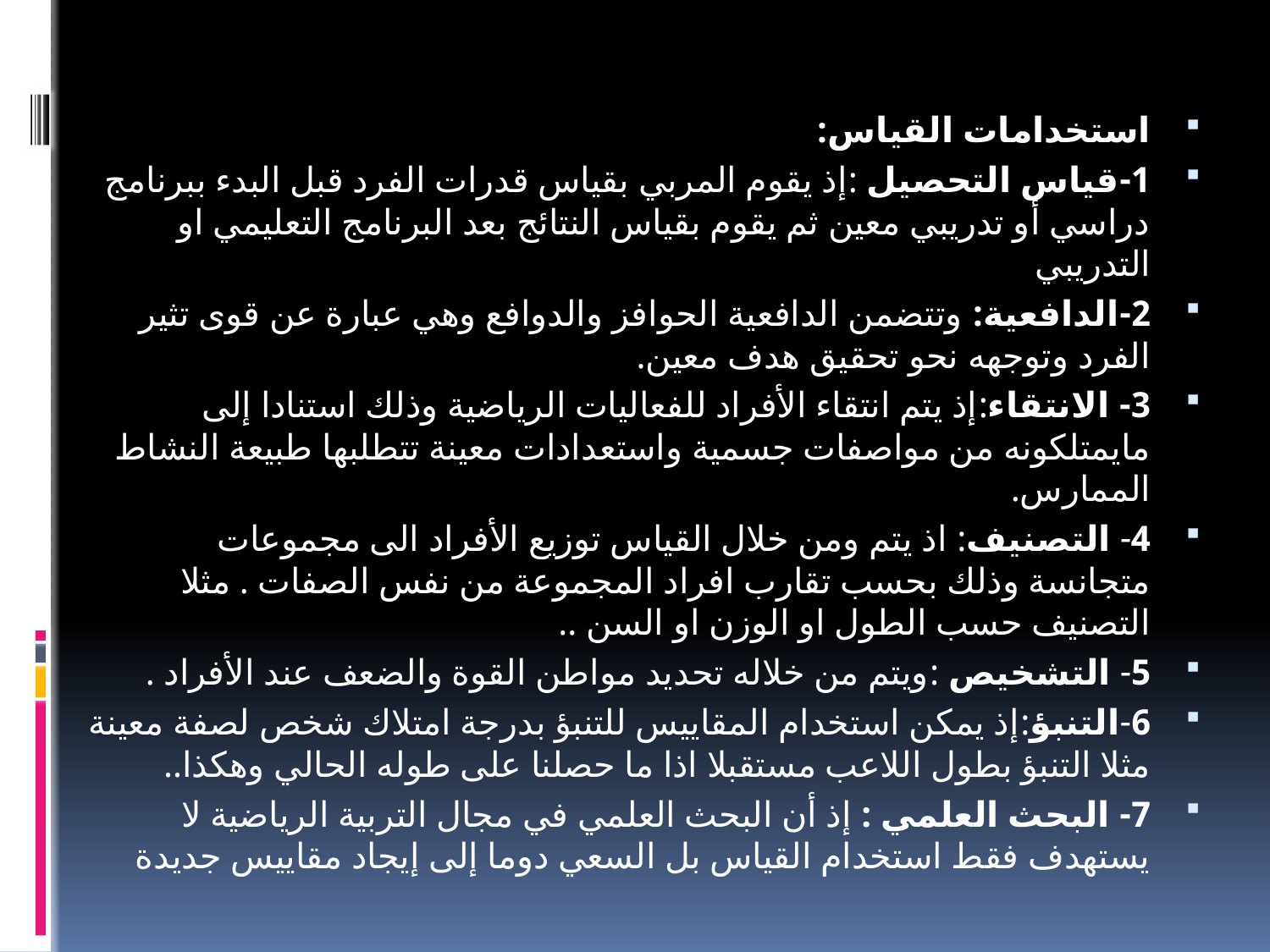

استخدامات القياس:
1-قياس التحصيل :إذ يقوم المربي بقياس قدرات الفرد قبل البدء ببرنامج دراسي أو تدريبي معين ثم يقوم بقياس النتائج بعد البرنامج التعليمي او التدريبي
2-الدافعية: وتتضمن الدافعية الحوافز والدوافع وهي عبارة عن قوى تثير الفرد وتوجهه نحو تحقيق هدف معين.
3- الانتقاء:إذ يتم انتقاء الأفراد للفعاليات الرياضية وذلك استنادا إلى مايمتلكونه من مواصفات جسمية واستعدادات معينة تتطلبها طبيعة النشاط الممارس.
4- التصنيف: اذ يتم ومن خلال القياس توزيع الأفراد الى مجموعات متجانسة وذلك بحسب تقارب افراد المجموعة من نفس الصفات . مثلا التصنيف حسب الطول او الوزن او السن ..
5- التشخيص :ويتم من خلاله تحديد مواطن القوة والضعف عند الأفراد .
6-التنبؤ:إذ يمكن استخدام المقاييس للتنبؤ بدرجة امتلاك شخص لصفة معينة مثلا التنبؤ بطول اللاعب مستقبلا اذا ما حصلنا على طوله الحالي وهكذا..
7- البحث العلمي : إذ أن البحث العلمي في مجال التربية الرياضية لا يستهدف فقط استخدام القياس بل السعي دوما إلى إيجاد مقاييس جديدة